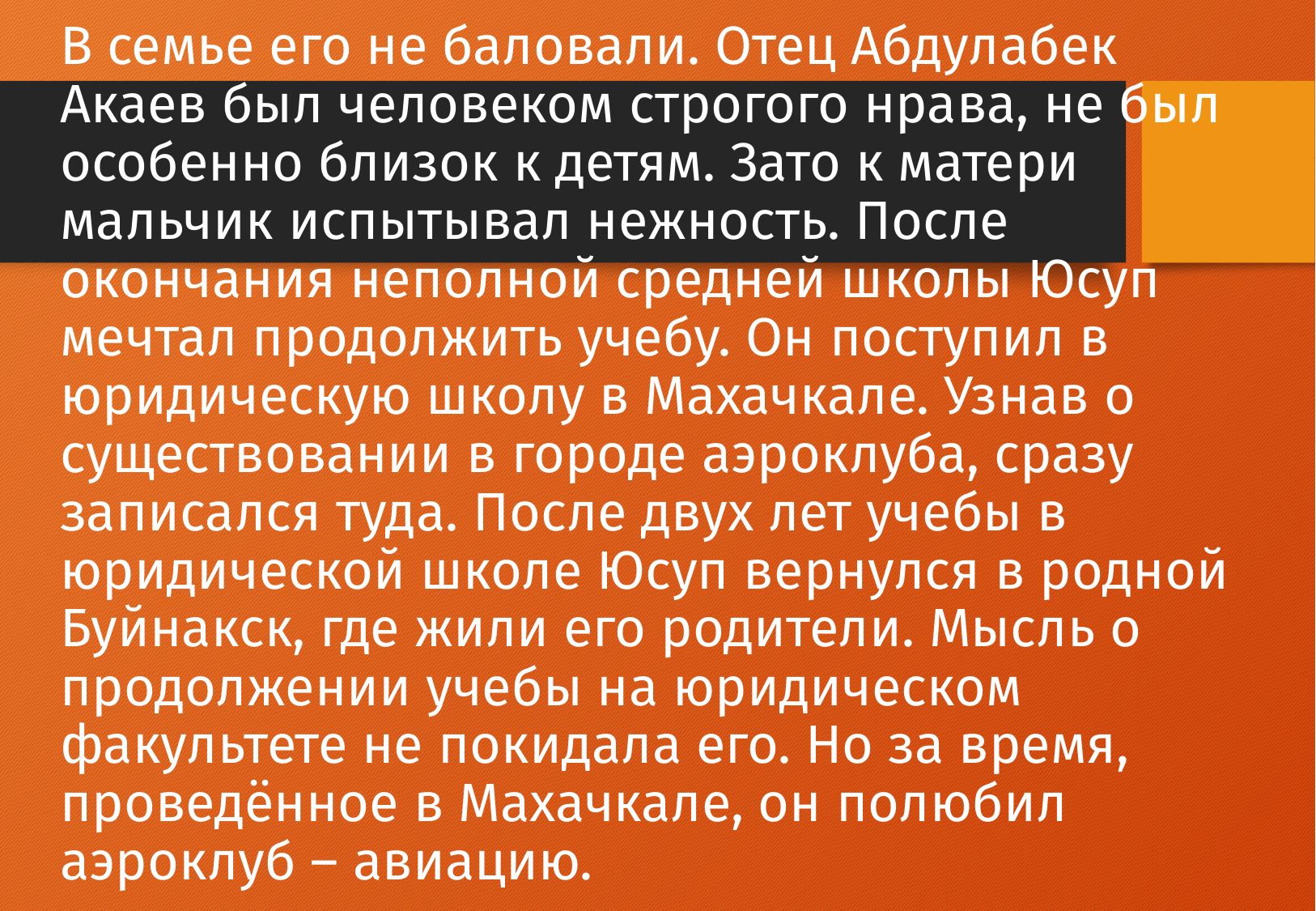

# В семье его не баловали. Отец Абдулабек Акаев был человеком строгого нрава, не был особенно близок к детям. Зато к матери мальчик испытывал нежность. После окончания неполной средней школы Юсуп мечтал продолжить учебу. Он поступил в юридическую школу в Махачкале. Узнав о существовании в городе аэроклуба, сразу записался туда. После двух лет учебы в юридической школе Юсуп вернулся в родной Буйнакск, где жили его родители. Мысль о продолжении учебы на юридическом факультете не покидала его. Но за время, проведённое в Махачкале, он полюбил аэроклуб – авиацию.